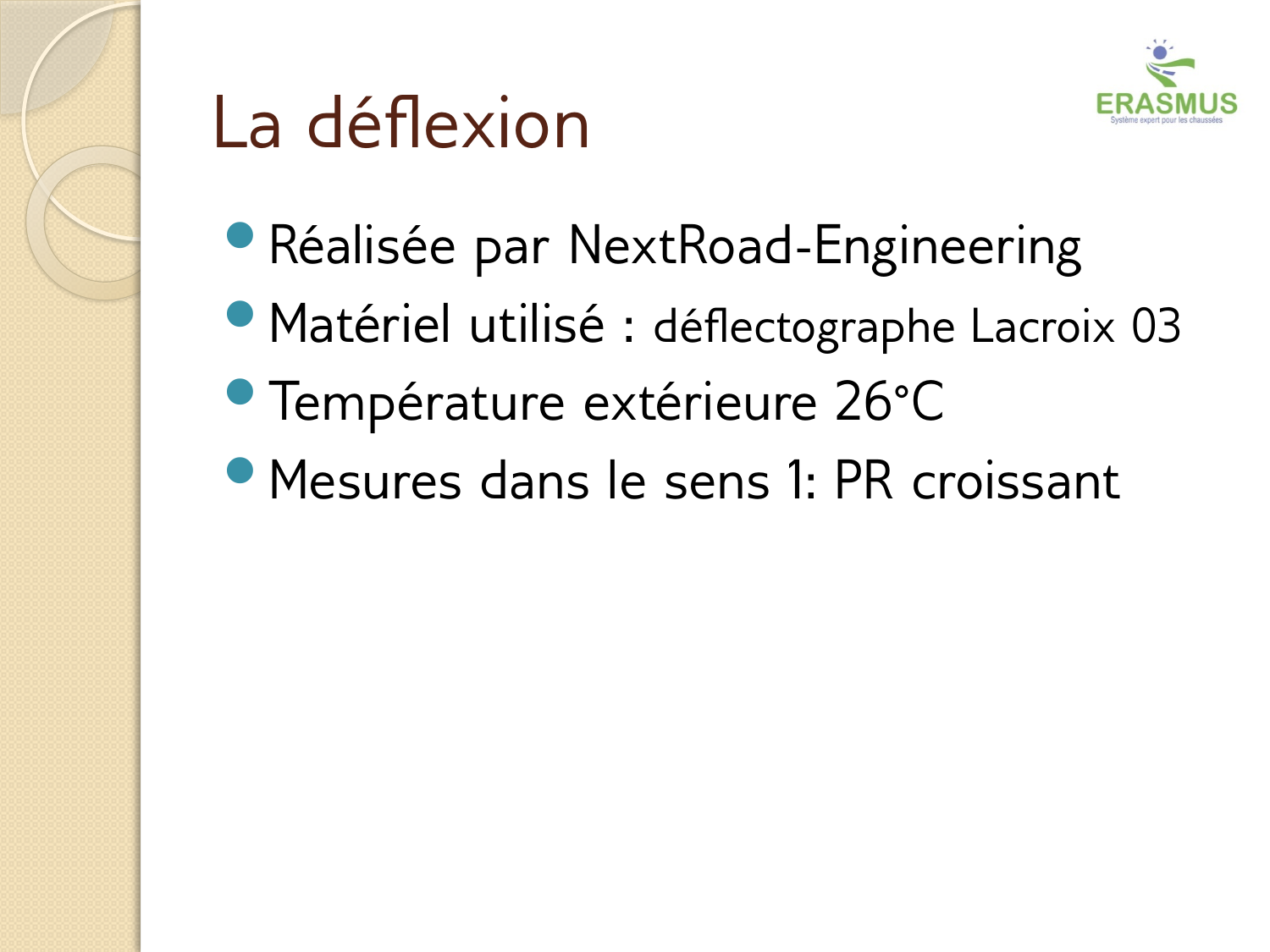

# La déflexion
Réalisée par NextRoad-Engineering
Matériel utilisé : déflectographe Lacroix 03
Température extérieure 26°C
Mesures dans le sens 1: PR croissant